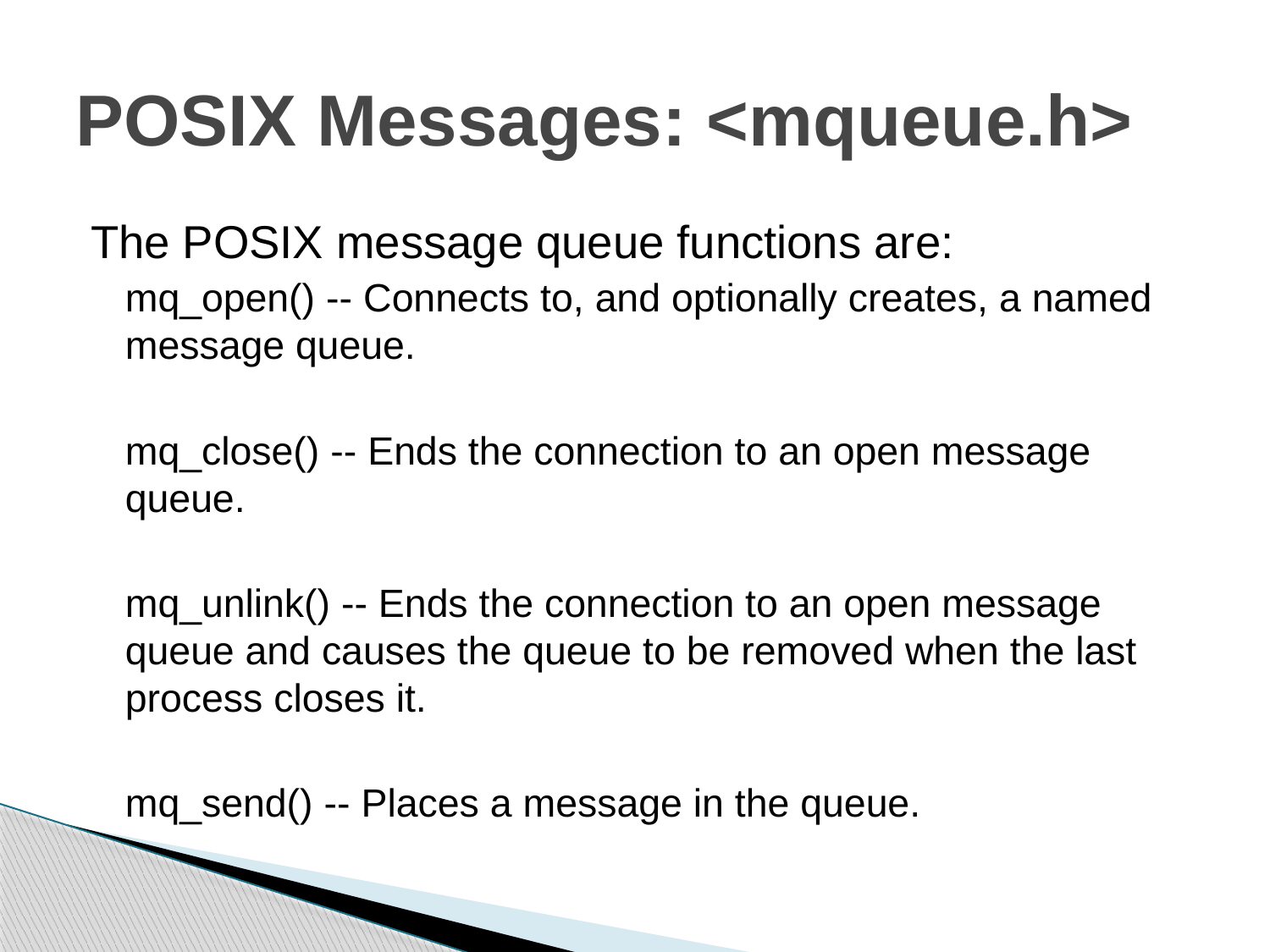

# POSIX Messages: <mqueue.h>
The POSIX message queue functions are:
mq_open() -- Connects to, and optionally creates, a named message queue.

mq_close() -- Ends the connection to an open message queue.

mq_unlink() -- Ends the connection to an open message queue and causes the queue to be removed when the last process closes it.

mq_send() -- Places a message in the queue.